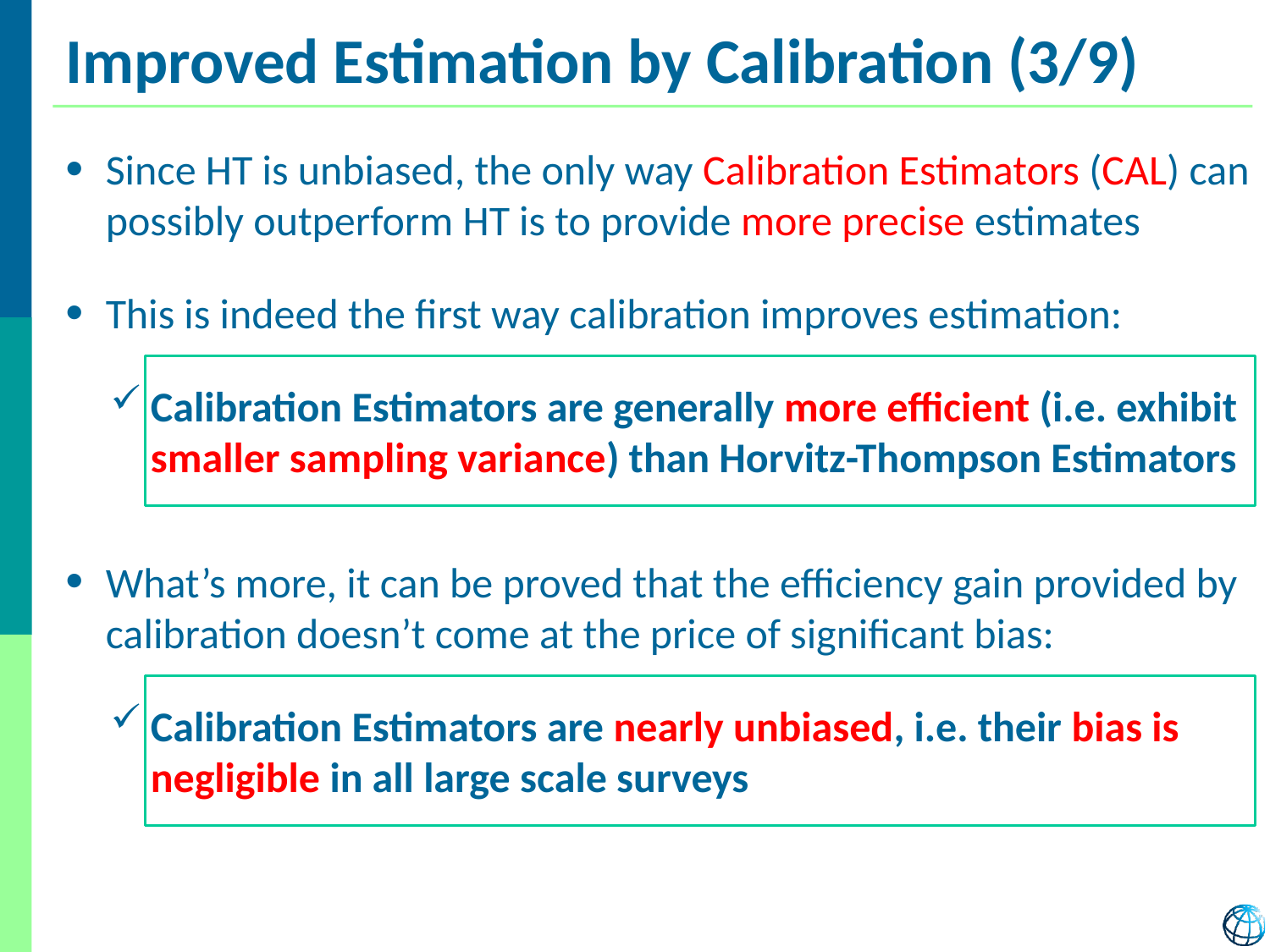

# Improved Estimation by Calibration (3/9)
Since HT is unbiased, the only way Calibration Estimators (CAL) can possibly outperform HT is to provide more precise estimates
This is indeed the first way calibration improves estimation:
Calibration Estimators are generally more efficient (i.e. exhibit smaller sampling variance) than Horvitz-Thompson Estimators
What’s more, it can be proved that the efficiency gain provided by calibration doesn’t come at the price of significant bias:
Calibration Estimators are nearly unbiased, i.e. their bias is negligible in all large scale surveys